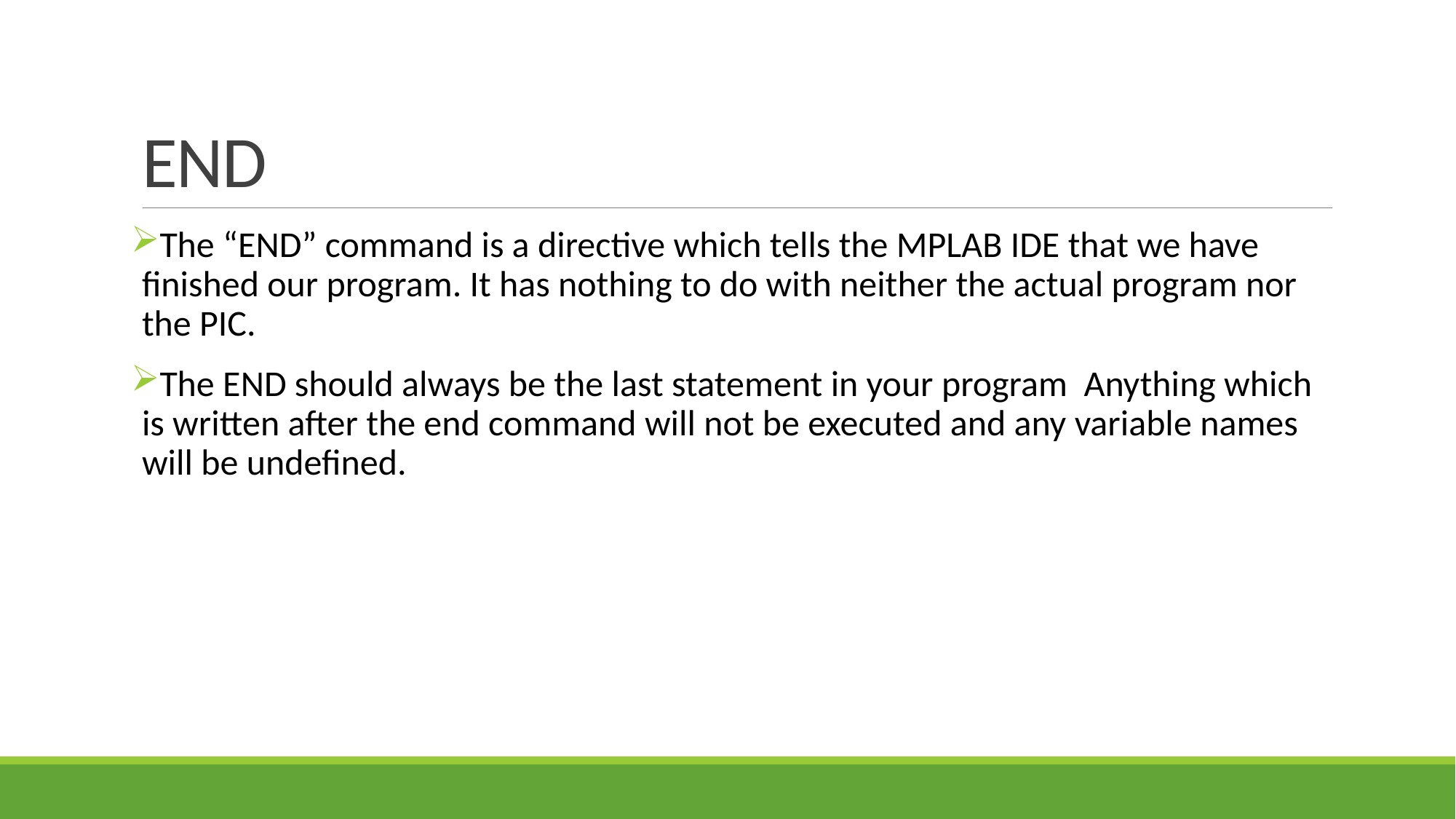

# END
The “END” command is a directive which tells the MPLAB IDE that we have finished our program. It has nothing to do with neither the actual program nor the PIC.
The END should always be the last statement in your program  Anything which is written after the end command will not be executed and any variable names will be undefined.